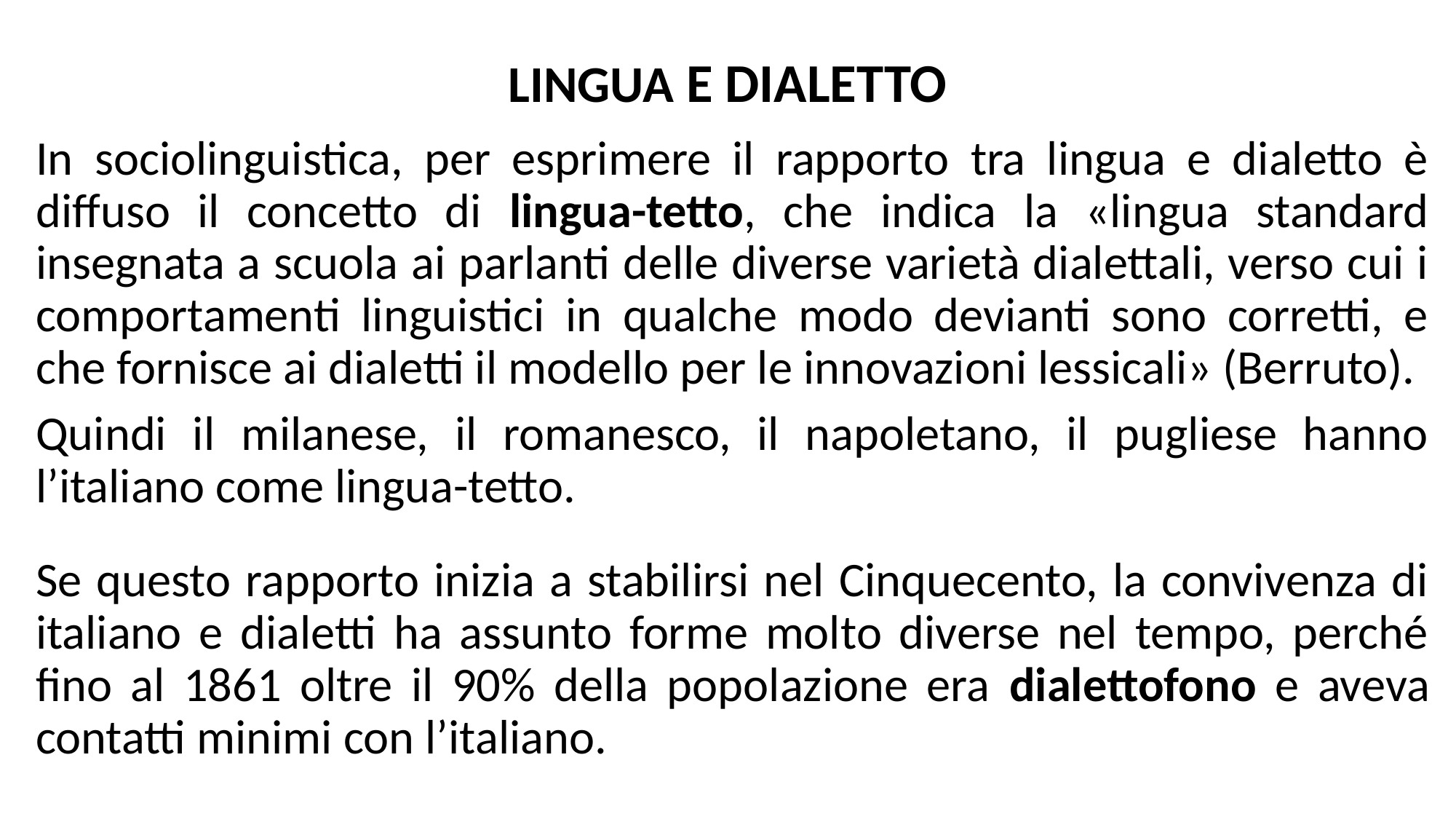

# LINGUA E DIALETTO
In sociolinguistica, per esprimere il rapporto tra lingua e dialetto è diffuso il concetto di lingua-tetto, che indica la «lingua standard insegnata a scuola ai parlanti delle diverse varietà dialettali, verso cui i comportamenti linguistici in qualche modo devianti sono corretti, e che fornisce ai dialetti il modello per le innovazioni lessicali» (Berruto).
Quindi il milanese, il romanesco, il napoletano, il pugliese hanno l’italiano come lingua-tetto.

Se questo rapporto inizia a stabilirsi nel Cinquecento, la convivenza di italiano e dialetti ha assunto forme molto diverse nel tempo, perché fino al 1861 oltre il 90% della popolazione era dialettofono e aveva contatti minimi con l’italiano.